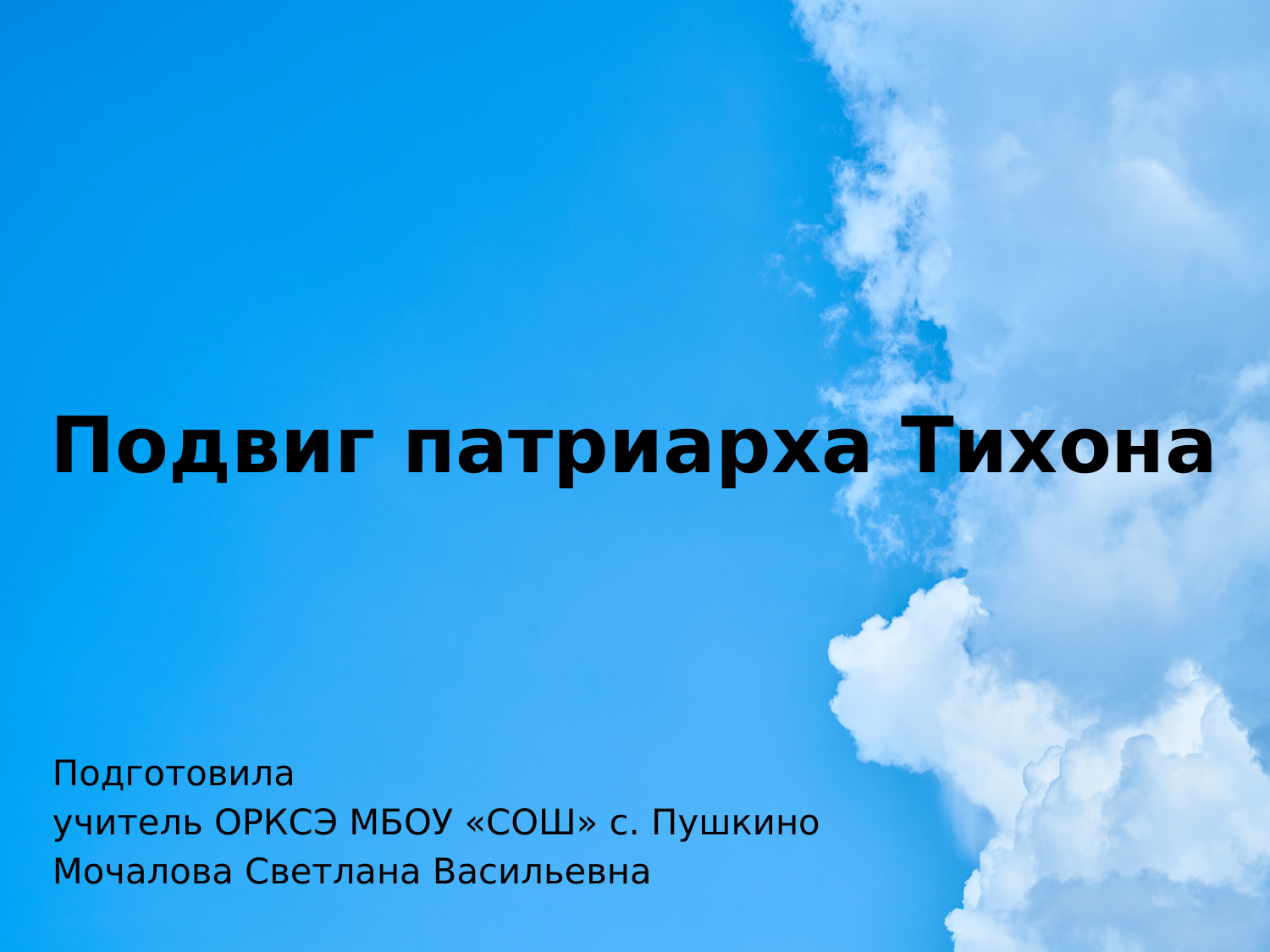

# Подвиг патриарха Тихона
Подготовила
учитель ОРКСЭ МБОУ «СОШ» с. Пушкино
Мочалова Светлана Васильевна